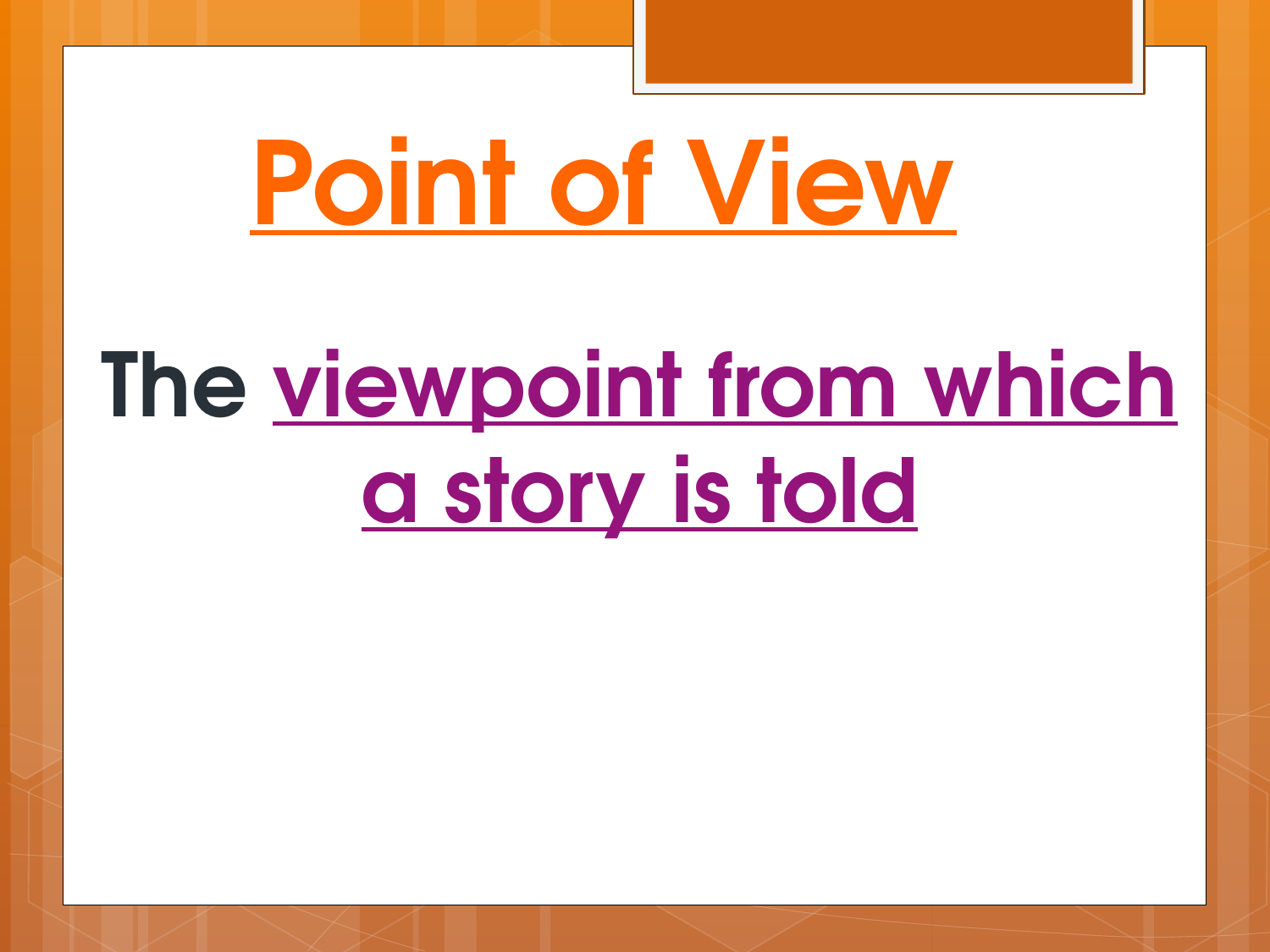

# Point of View
The viewpoint from which a story is told